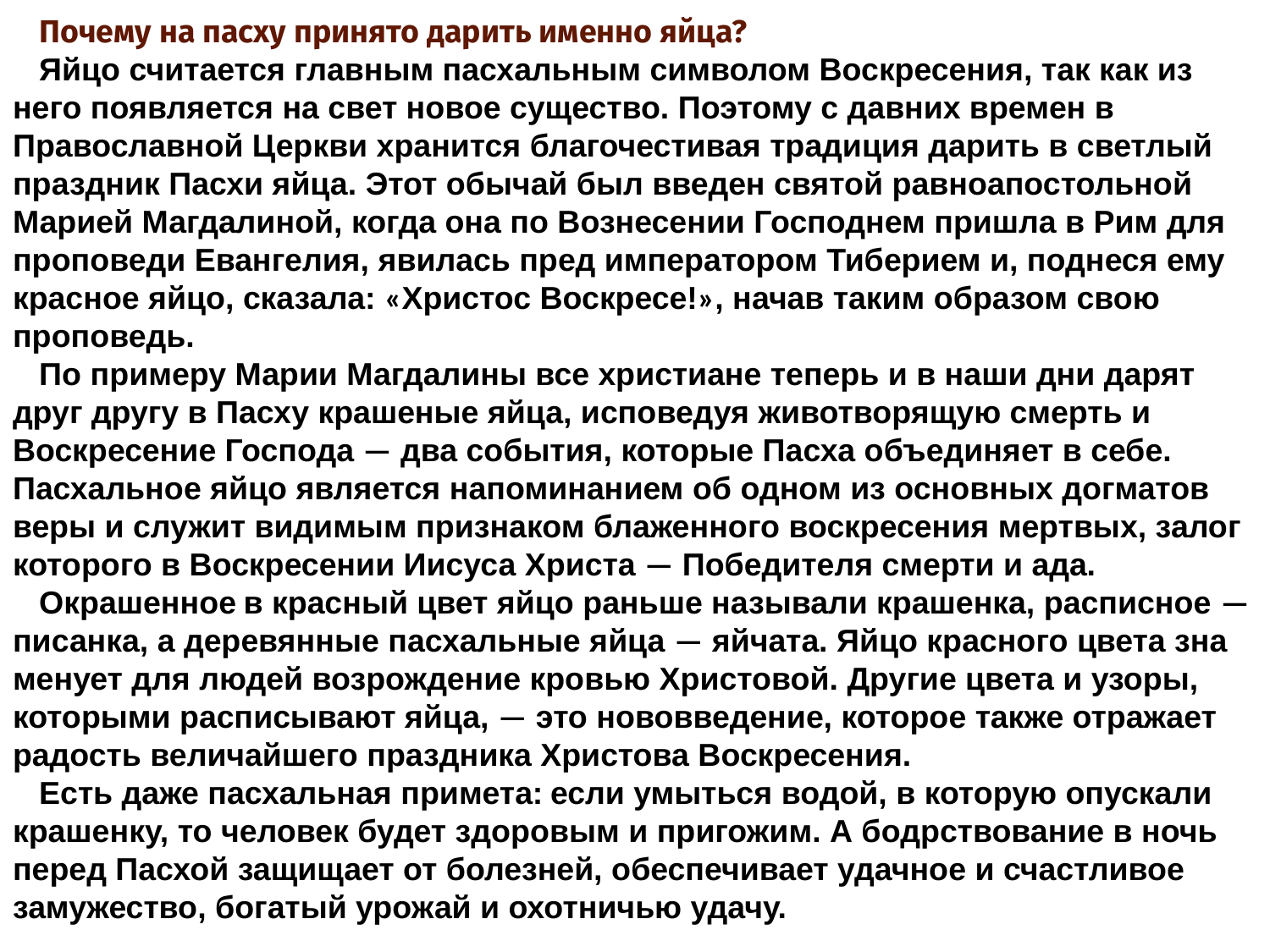

Почему на пасху принято дарить именно яйца?
Яйцо считается главным пасхальным символом Воскресения, так как из него появляется на свет новое существо. Поэтому с давних времен в Православной Церкви хранится благочестивая традиция дарить в светлый праздник Пасхи яйца. Этот обычай был введен святой равноапостольной Марией Магдалиной, когда она по Вознесении Господнем пришла в Рим для проповеди Евангелия, явилась пред императором Тиберием и, поднеся ему красное яйцо, сказала: «Христос Воскресе!», начав таким образом свою проповедь.
По примеру Марии Магдалины все христиане теперь и в наши дни дарят друг другу в Пасху крашеные яйца, исповедуя животворящую смерть и Воскресение Господа — два события, которые Пасха объединяет в себе. Пасхальное яйцо является напоминанием об одном из основных догматов веры и служит видимым признаком блаженного воскресения мертвых, залог которого в Воскресении Иисуса Христа — Победителя смерти и ада.
Окрашенное в красный цвет яйцо раньше называли крашенка, расписное — писанка, а деревянные пасхальные яйца — яйчата. Яйцо красного цвета зна­менует для людей возрождение кровью Христовой. Другие цвета и узоры, которыми расписывают яйца, — это нововведение, которое также отражает радость величайшего праздника Христова Воскресения.
Есть даже пасхальная примета: если умыться водой, в которую опускали крашенку, то человек будет здоровым и пригожим. А бодрствование в ночь перед Пасхой защищает от болезней, обеспечивает удачное и счастливое замужество, богатый урожай и охотничью удачу.